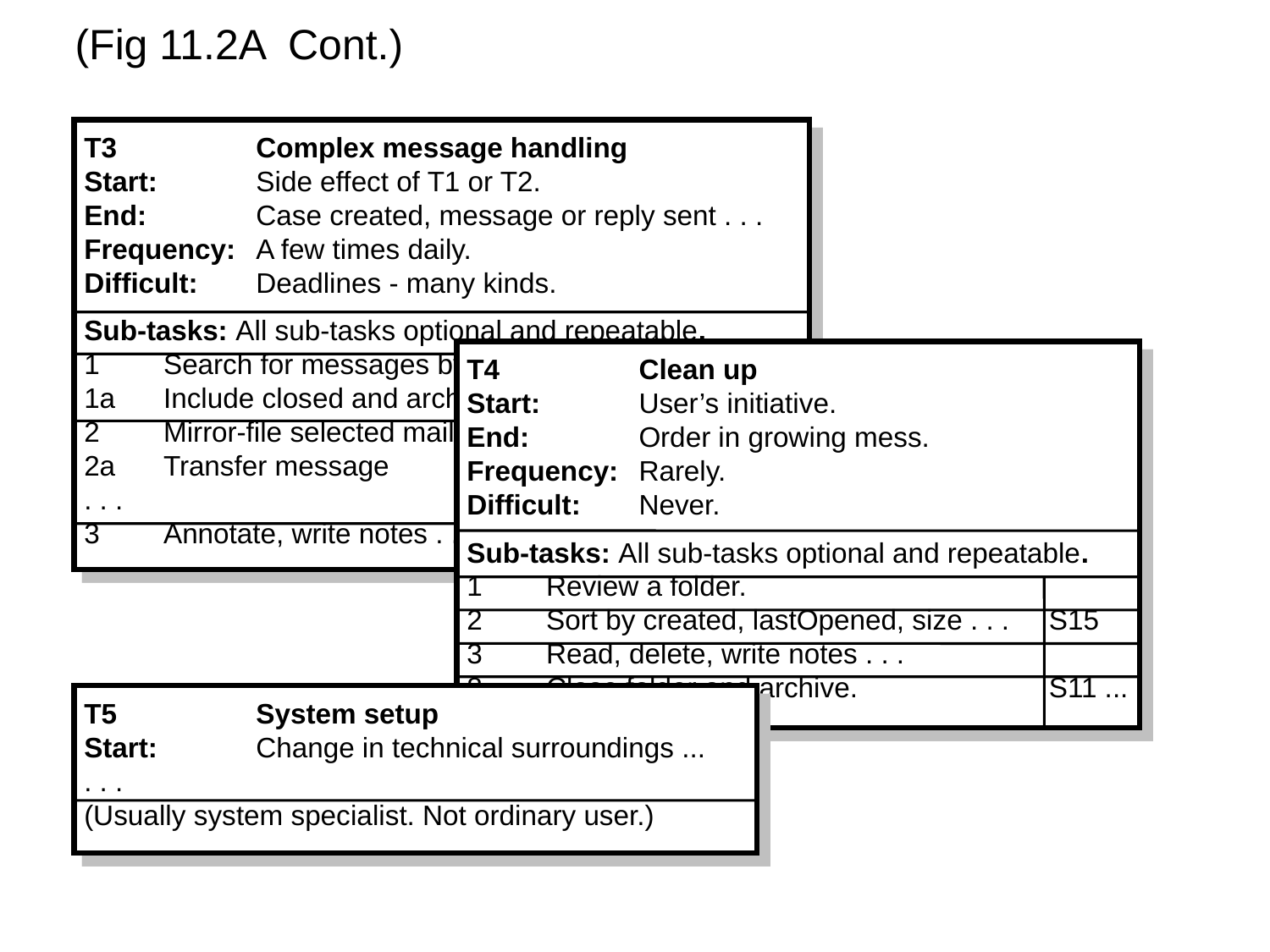

(Fig 11.2A  Cont.)
T3		Complex message handling
Start:		Side effect of T1 or T2.
End:		Case created, message or reply sent . . .
Frequency:	A few times daily.
Difficult:	Deadlines - many kinds.
Sub-tasks: All sub-tasks optional and repeatable.
1	Search for messages by folders, dates,  . . . 	S14
1a	Include closed and archived folders
2	Mirror-file selected mails and attachments. 	S2...
2a	Transfer message
. . .
3	Annotate, write notes . . . as T1 and T2.

T4		Clean up
Start:		User’s initiative.
End:		Order in growing mess.
Frequency:	Rarely.
Difficult:	Never.
Sub-tasks: All sub-tasks optional and repeatable.
1	Review a folder.
2	Sort by created, lastOpened, size . . . 	S15
3	Read, delete, write notes . . .
8	Close folder and archive. 	S11 ...

T5		System setup
Start:		Change in technical surroundings ...
. . .
(Usually system specialist. Not ordinary user.)